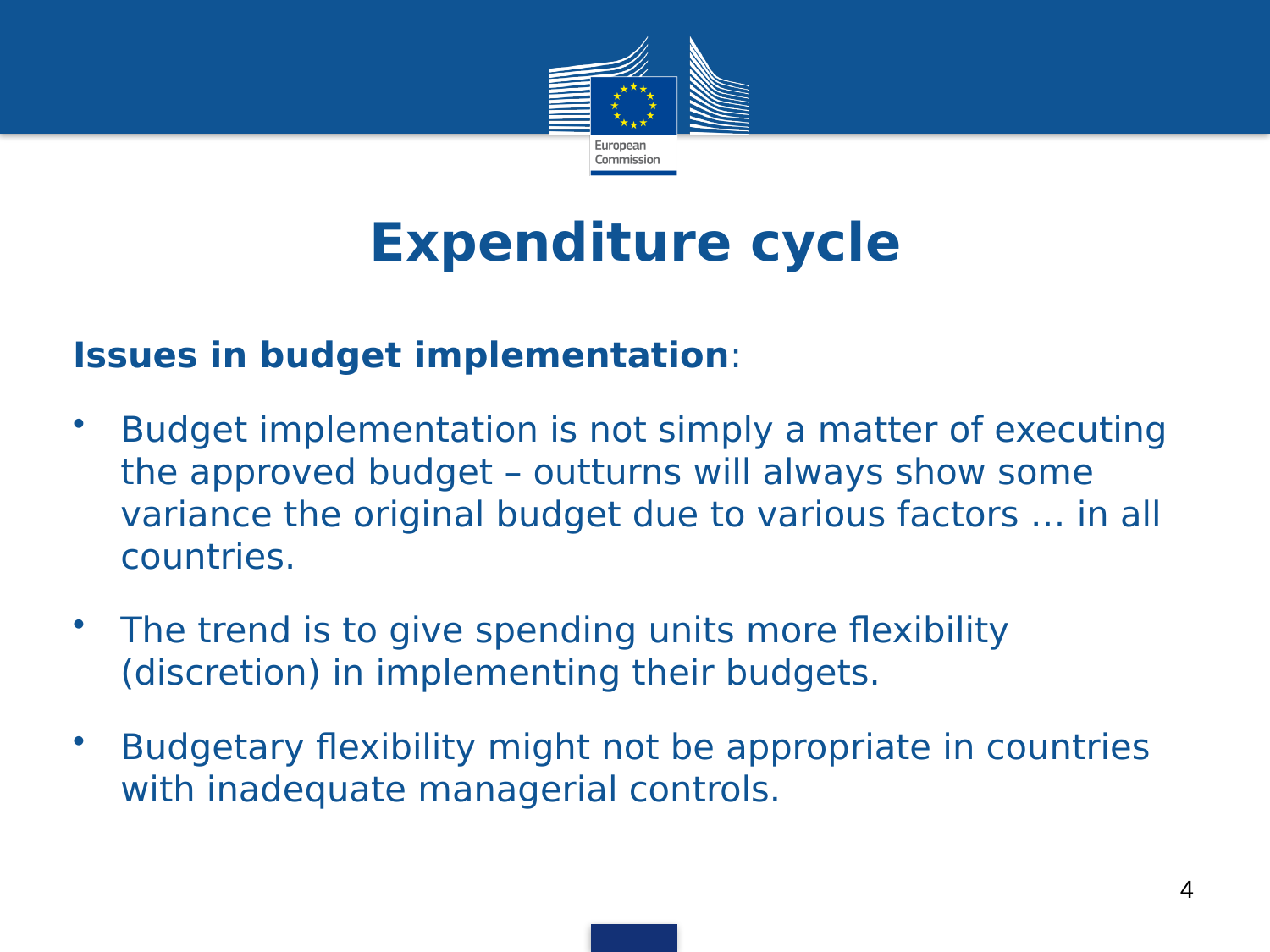

# Expenditure cycle
Issues in budget implementation:
Budget implementation is not simply a matter of executing the approved budget – outturns will always show some variance the original budget due to various factors … in all countries.
The trend is to give spending units more flexibility (discretion) in implementing their budgets.
Budgetary flexibility might not be appropriate in countries with inadequate managerial controls.

4